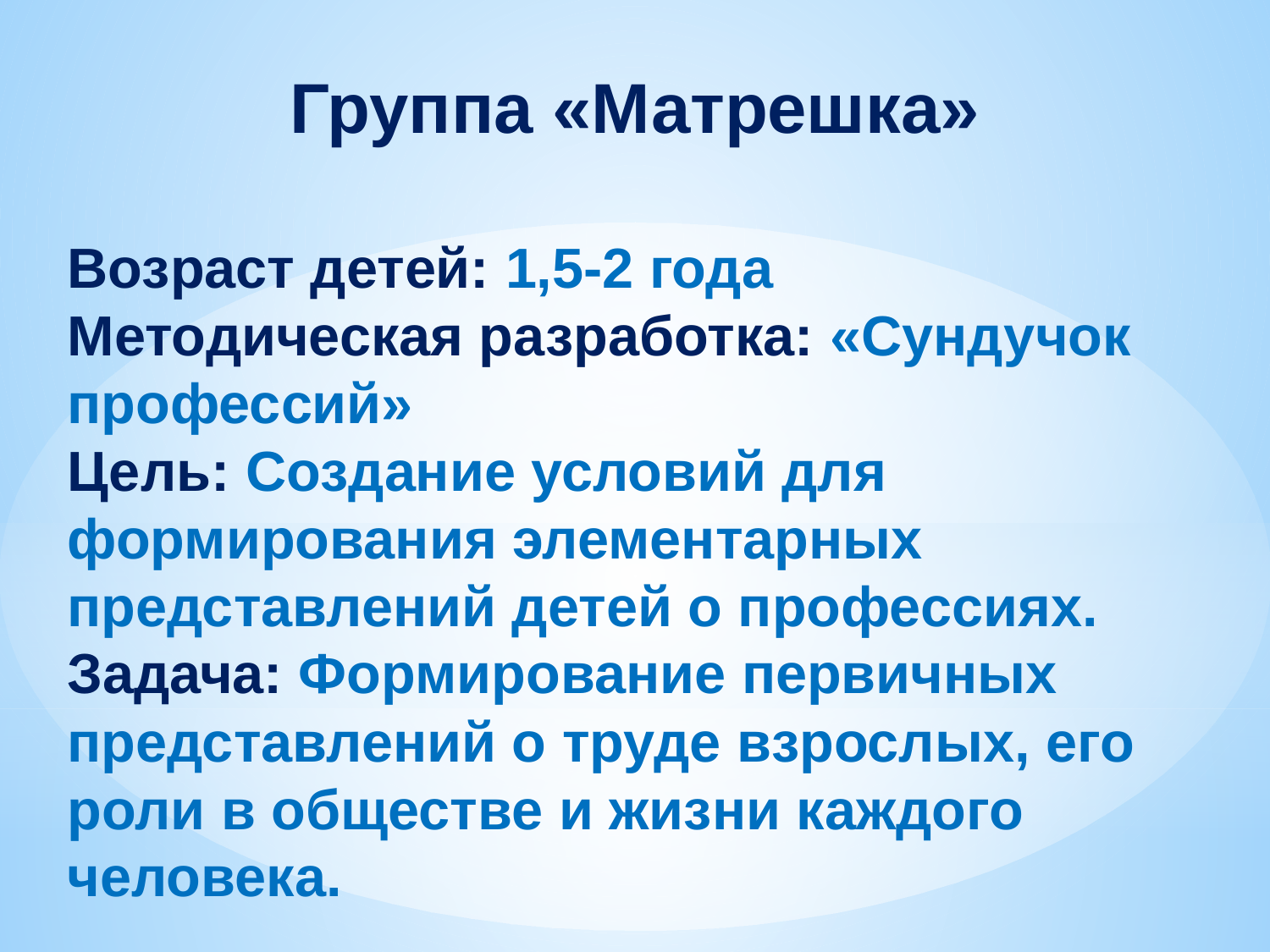

Группа «Матрешка»

Возраст детей: 1,5-2 года
Методическая разработка: «Сундучок профессий»
Цель: Создание условий для формирования элементарных представлений детей о профессиях.
Задача: Формирование первичных представлений о труде взрослых, его роли в обществе и жизни каждого человека.